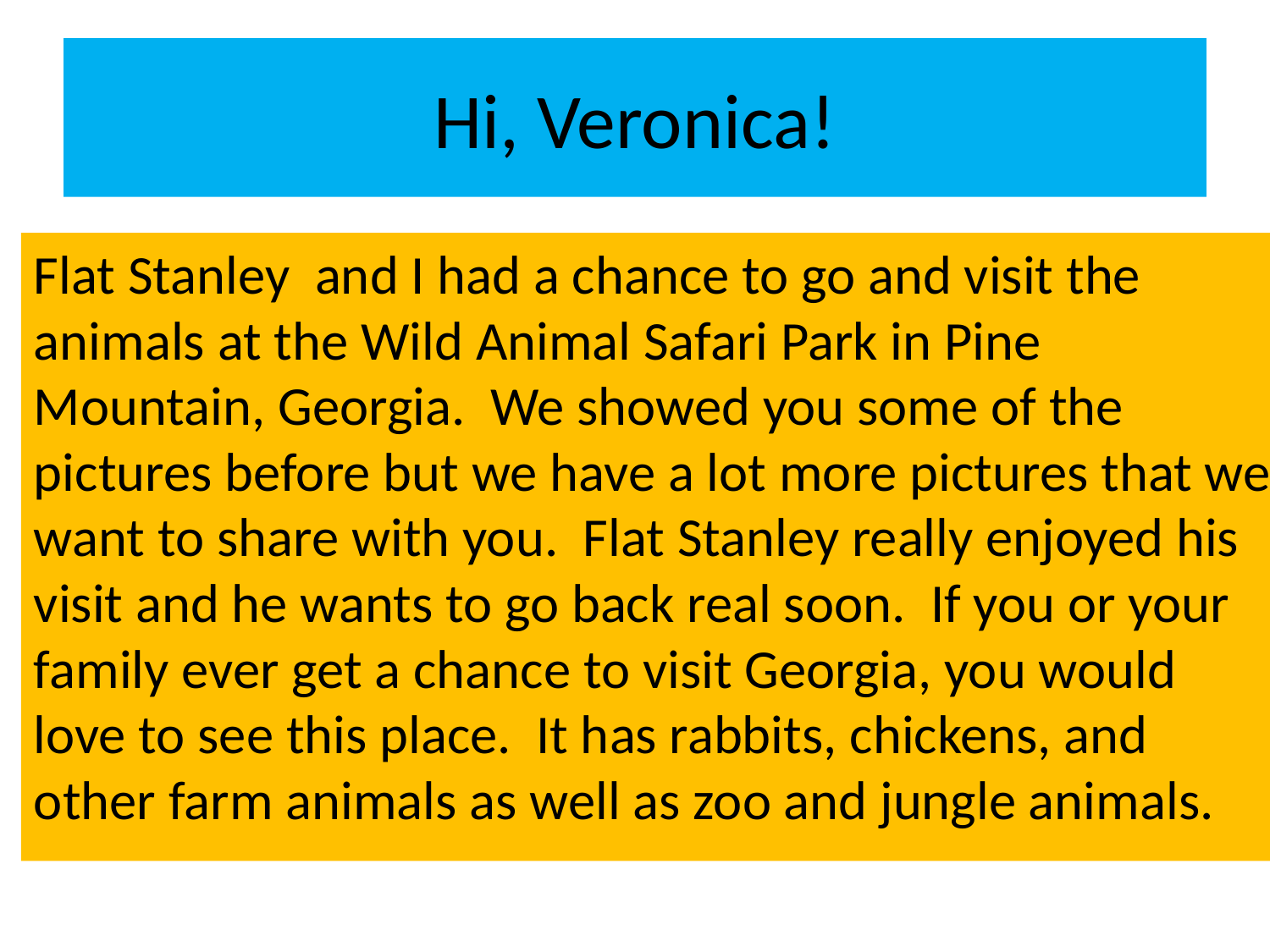

# Hi, Veronica!
Flat Stanley  and I had a chance to go and visit the animals at the Wild Animal Safari Park in Pine Mountain, Georgia.  We showed you some of the pictures before but we have a lot more pictures that we want to share with you.  Flat Stanley really enjoyed his visit and he wants to go back real soon.  If you or your family ever get a chance to visit Georgia, you would love to see this place.  It has rabbits, chickens, and other farm animals as well as zoo and jungle animals.